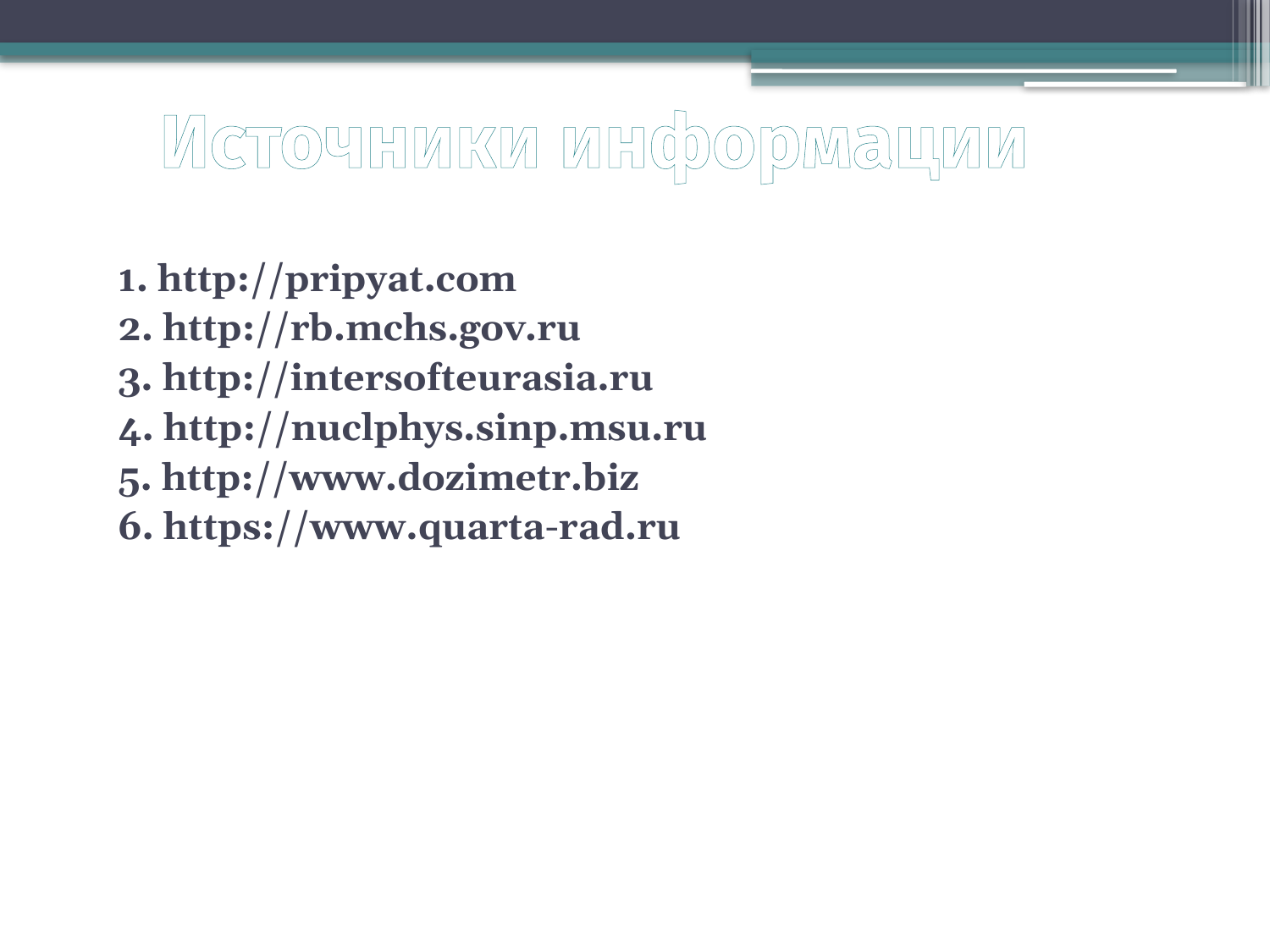

# Источники информации
1. http://pripyat.com
2. http://rb.mchs.gov.ru
3. http://intersofteurasia.ru
4. http://nuclphys.sinp.msu.ru
5. http://www.dozimetr.biz
6. https://www.quarta-rad.ru